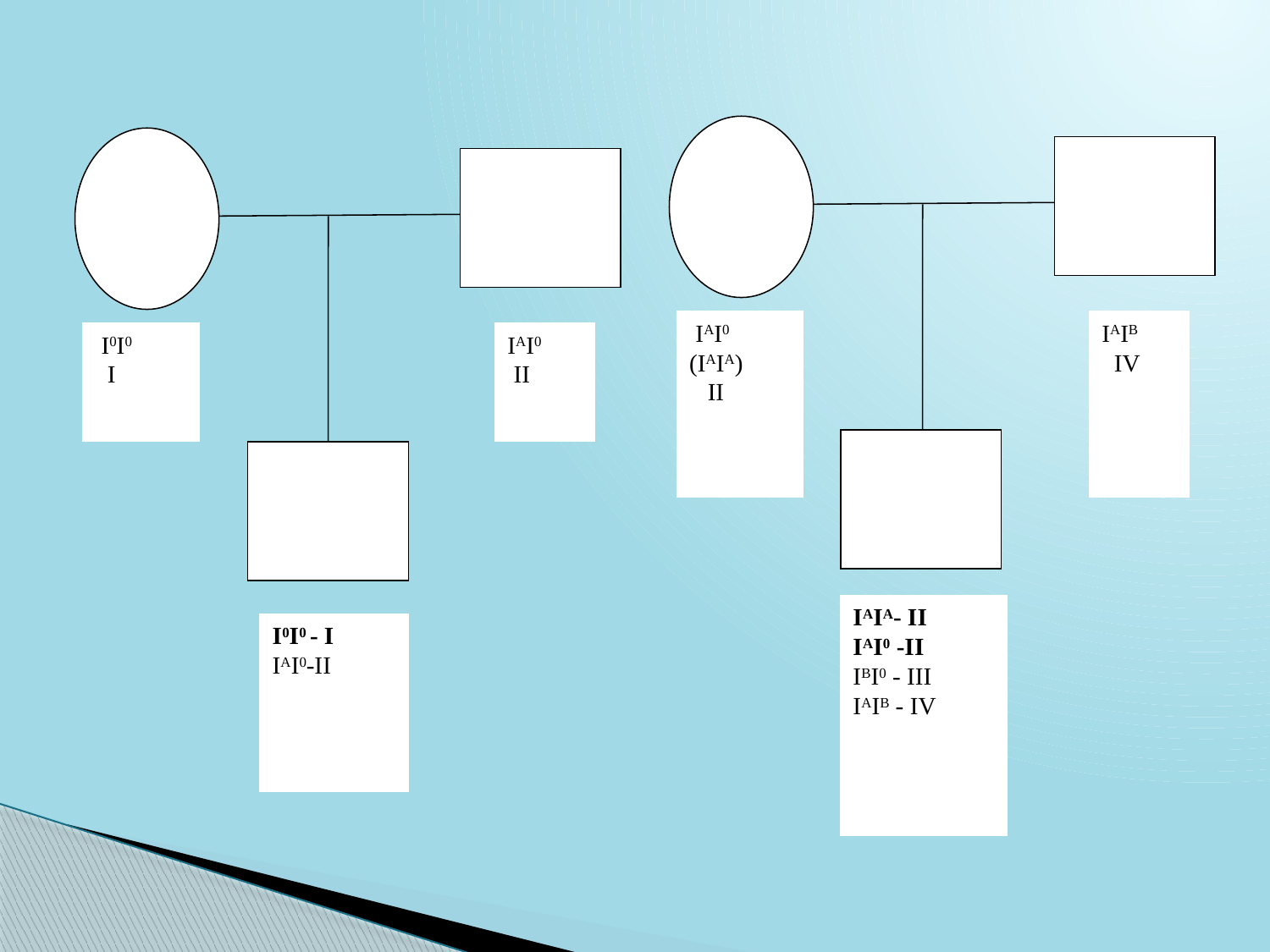

ІАІ0
(ІАІА)
   ІІ
ІАІВ
  ІV
 І0І0
  І

ІАІ0
 ІІ

ІАІА- ІІ
ІАІ0 -ІІ
ІВІ0 - ІІІ
ІАІВ - ІV
І0І0 - І
ІАІ0-ІІ